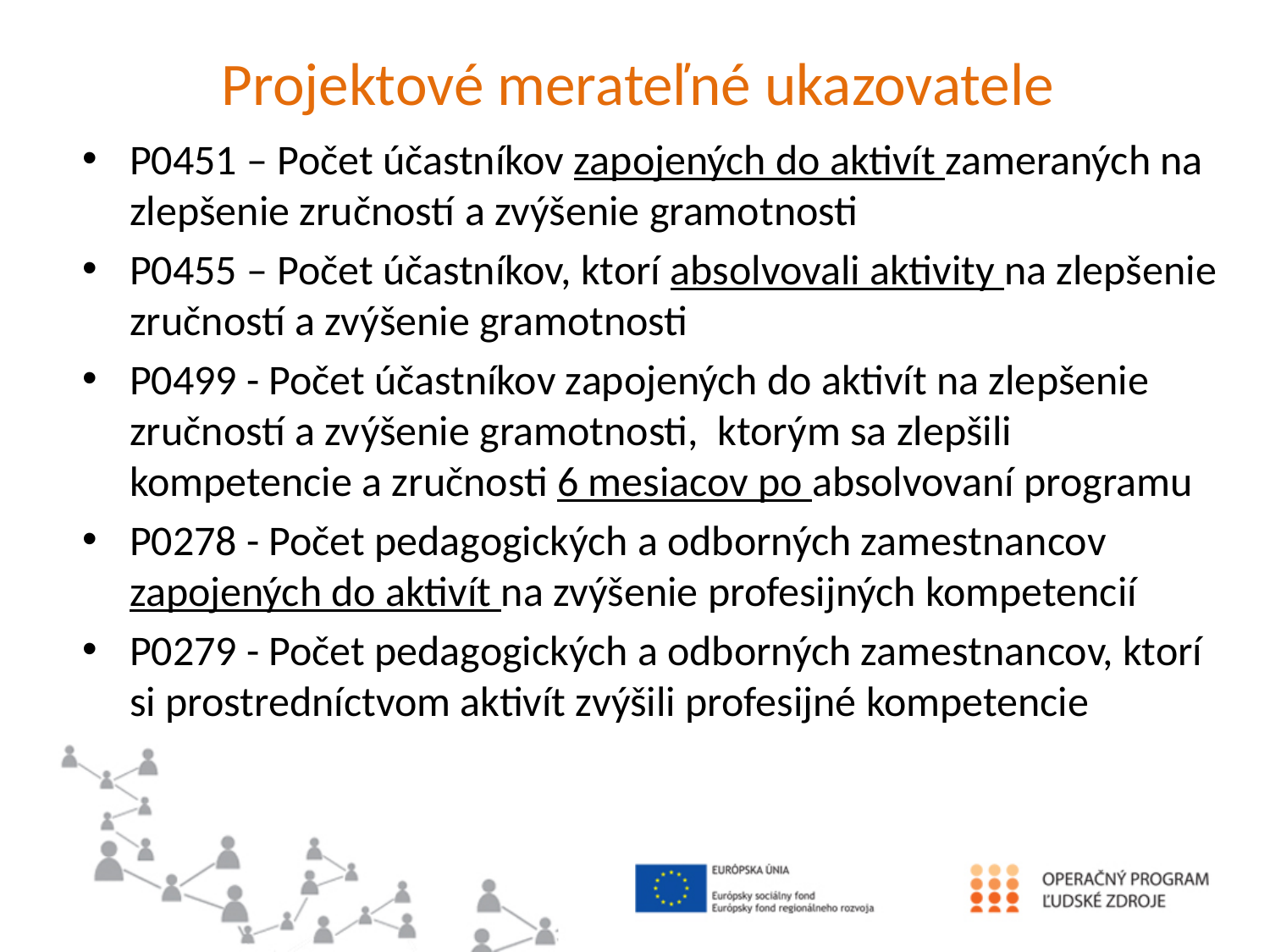

# Projektové merateľné ukazovatele
P0451 – Počet účastníkov zapojených do aktivít zameraných na zlepšenie zručností a zvýšenie gramotnosti
P0455 – Počet účastníkov, ktorí absolvovali aktivity na zlepšenie zručností a zvýšenie gramotnosti
P0499 - Počet účastníkov zapojených do aktivít na zlepšenie zručností a zvýšenie gramotnosti,  ktorým sa zlepšili kompetencie a zručnosti 6 mesiacov po absolvovaní programu
P0278 - Počet pedagogických a odborných zamestnancov zapojených do aktivít na zvýšenie profesijných kompetencií
P0279 - Počet pedagogických a odborných zamestnancov, ktorí si prostredníctvom aktivít zvýšili profesijné kompetencie